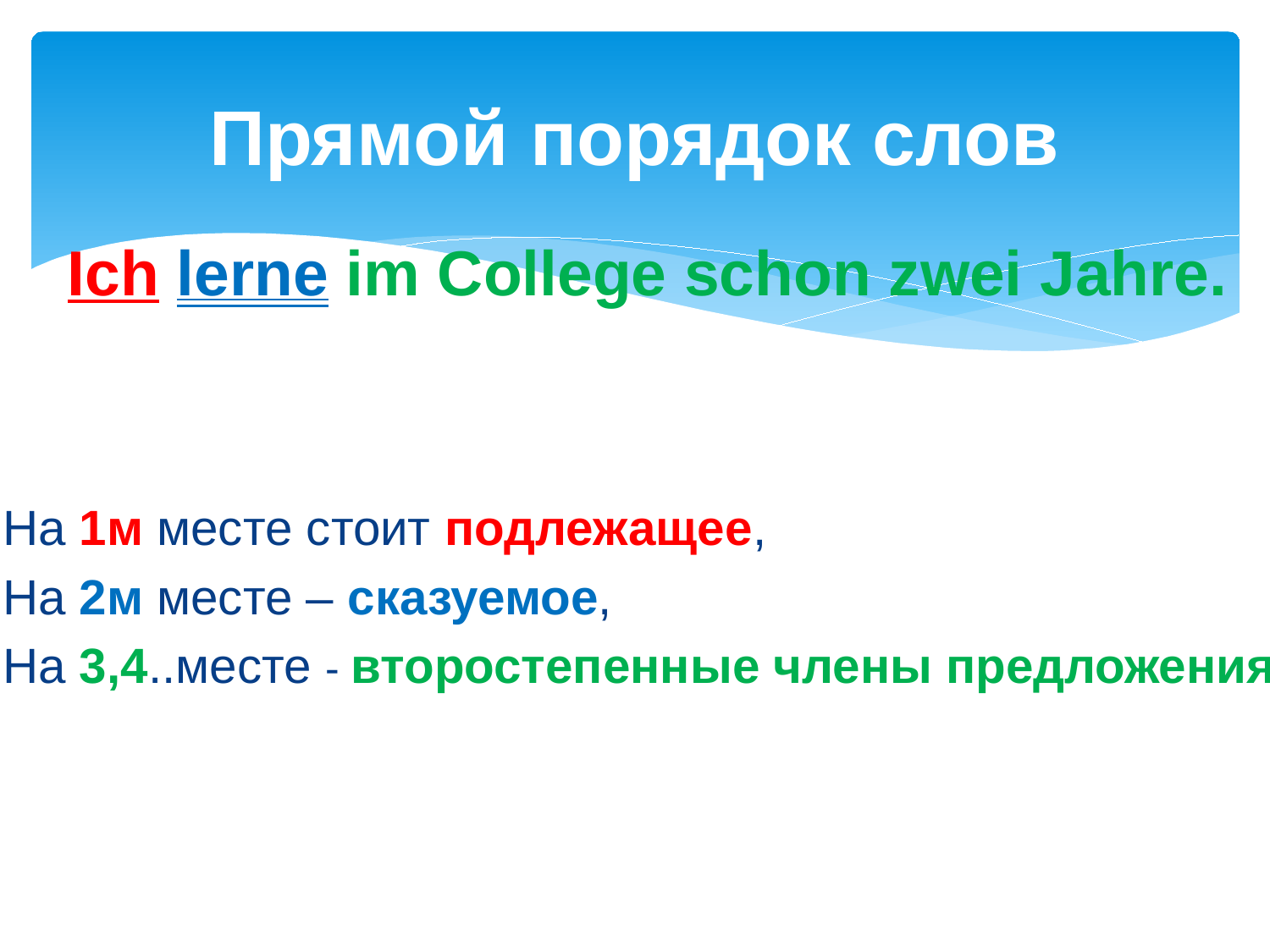

# Прямой порядок слов
Ich lerne im College schon zwei Jahre.

На 1м месте стоит подлежащее,
На 2м месте – сказуемое,
На 3,4..месте - второстепенные члены предложения